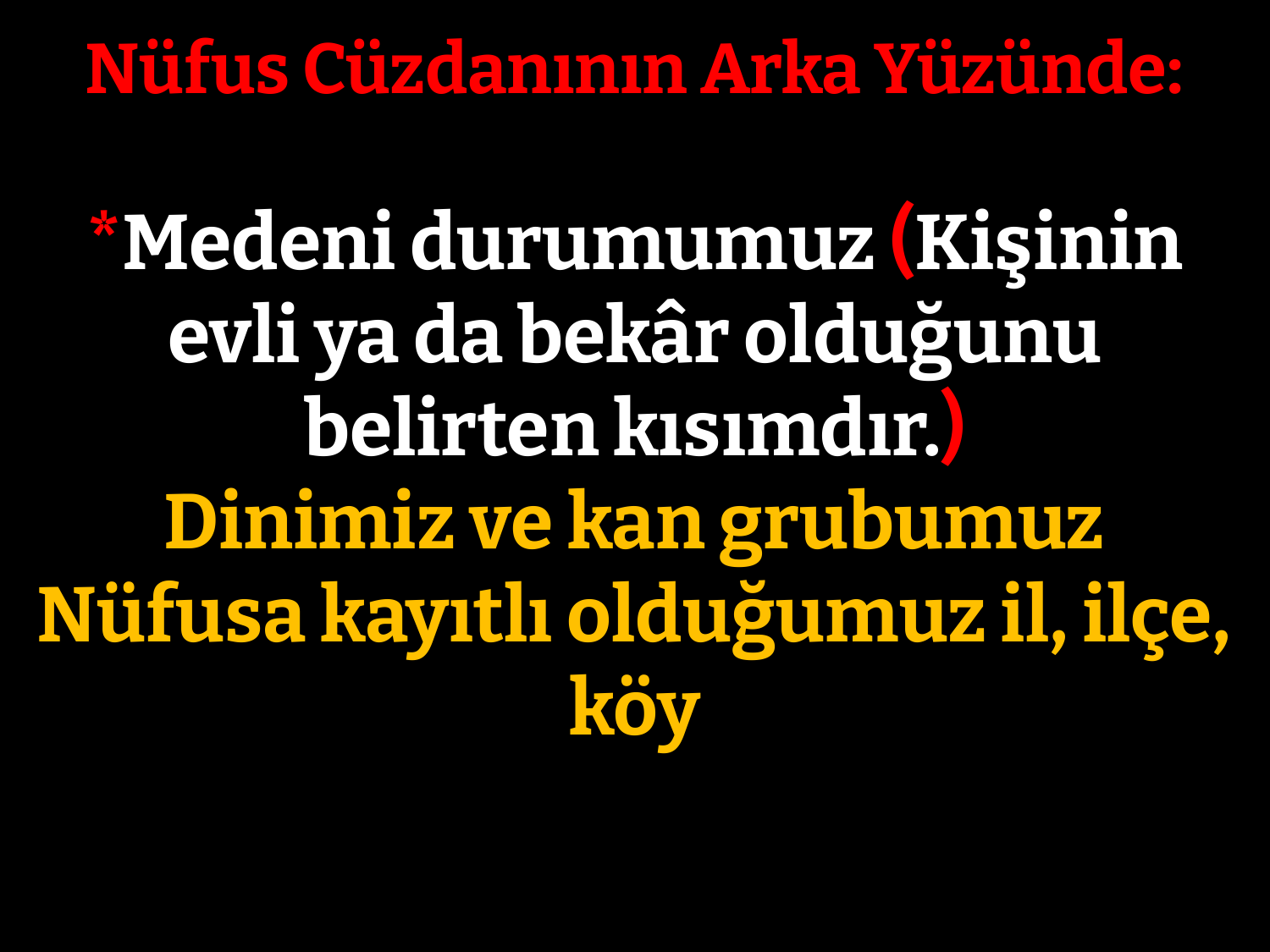

Nüfus Cüzdanının Arka Yüzünde:
*Medeni durumumuz (Kişinin evli ya da bekâr olduğunu belirten kısımdır.)
Dinimiz ve kan grubumuz
Nüfusa kayıtlı olduğumuz il, ilçe, köy
#